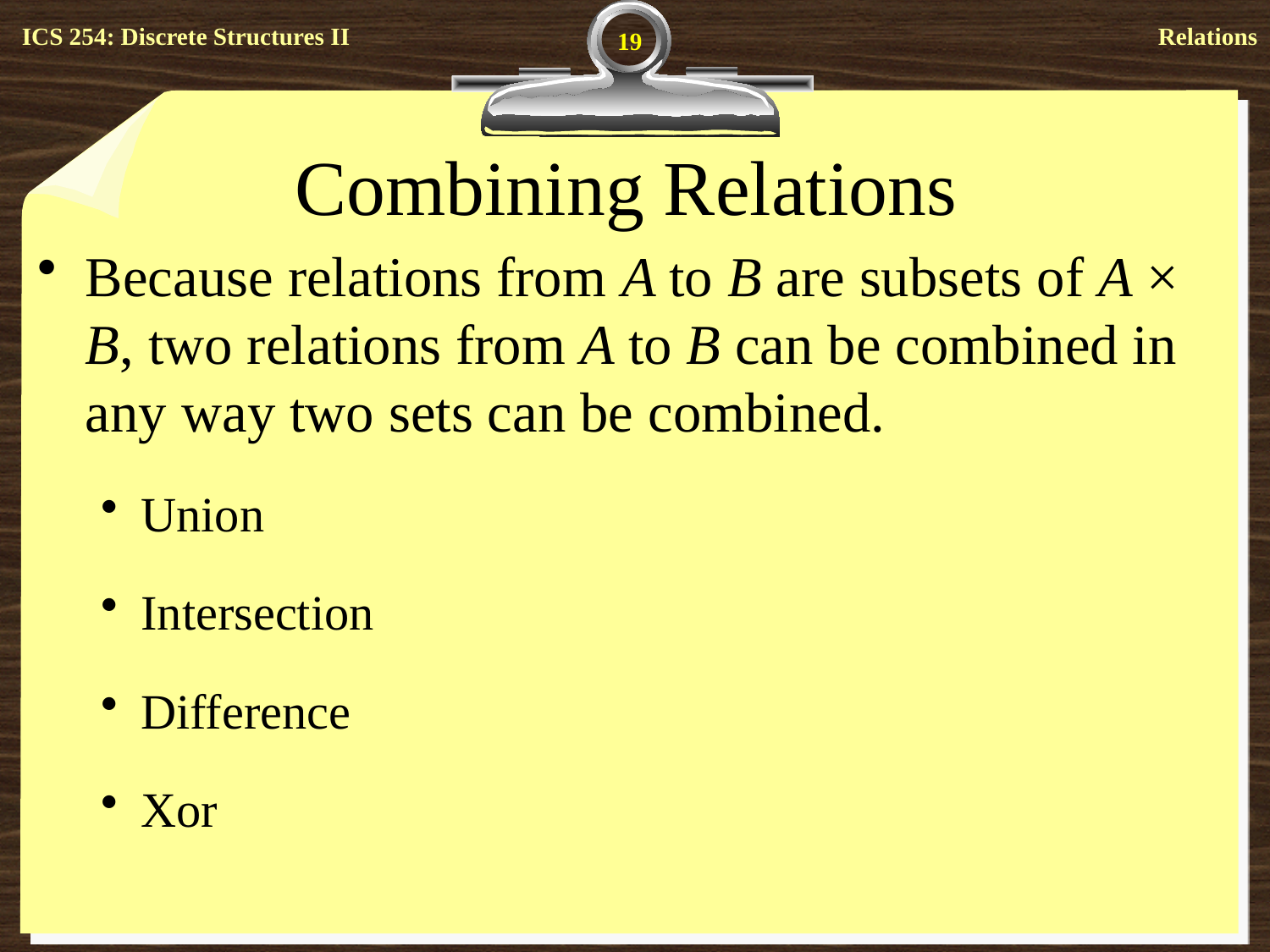

19
# Combining Relations
Because relations from A to B are subsets of A × B, two relations from A to B can be combined in any way two sets can be combined.
Union
Intersection
Difference
Xor